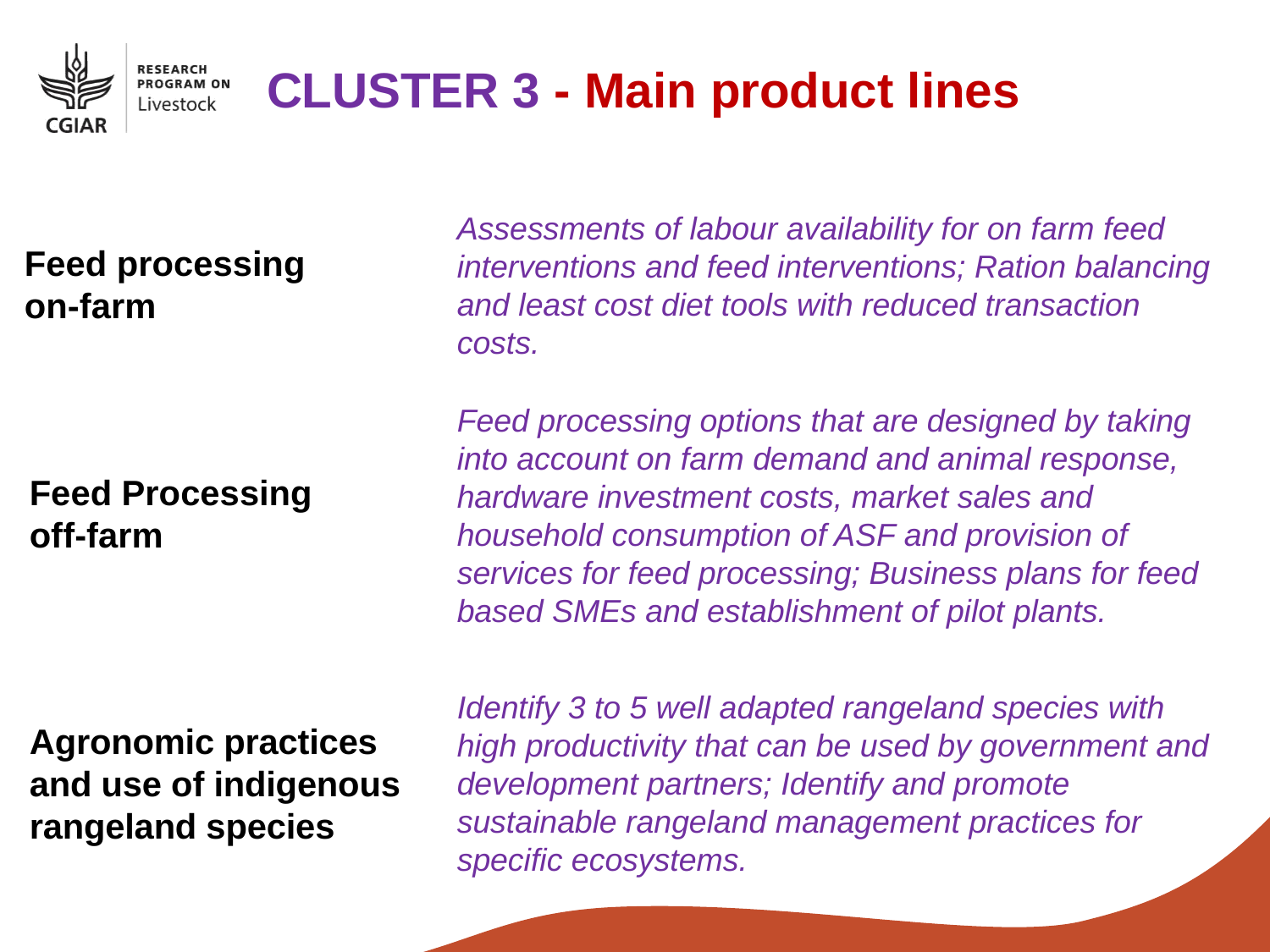

CLUSTER 3 - Main product lines
Assessments of labour availability for on farm feed interventions and feed interventions; Ration balancing and least cost diet tools with reduced transaction costs.
Feed processing on-farm
Feed processing options that are designed by taking into account on farm demand and animal response, hardware investment costs, market sales and household consumption of ASF and provision of services for feed processing; Business plans for feed based SMEs and establishment of pilot plants.
Feed Processing off-farm
Identify 3 to 5 well adapted rangeland species with high productivity that can be used by government and development partners; Identify and promote sustainable rangeland management practices for specific ecosystems.
Agronomic practices and use of indigenous rangeland species